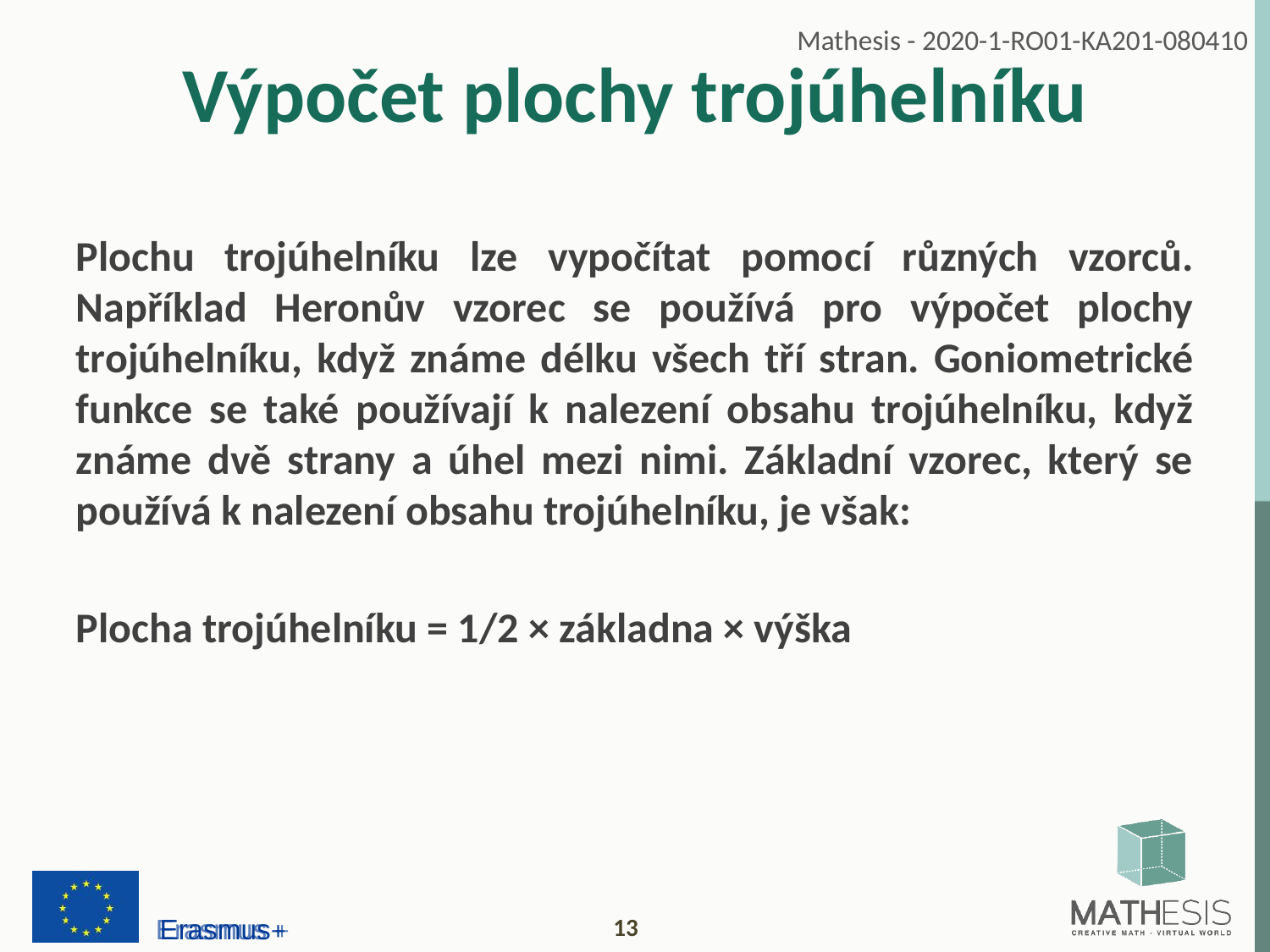

# Výpočet plochy trojúhelníku
Plochu trojúhelníku lze vypočítat pomocí různých vzorců. Například Heronův vzorec se používá pro výpočet plochy trojúhelníku, když známe délku všech tří stran. Goniometrické funkce se také používají k nalezení obsahu trojúhelníku, když známe dvě strany a úhel mezi nimi. Základní vzorec, který se používá k nalezení obsahu trojúhelníku, je však:

Plocha trojúhelníku = 1/2 × základna × výška